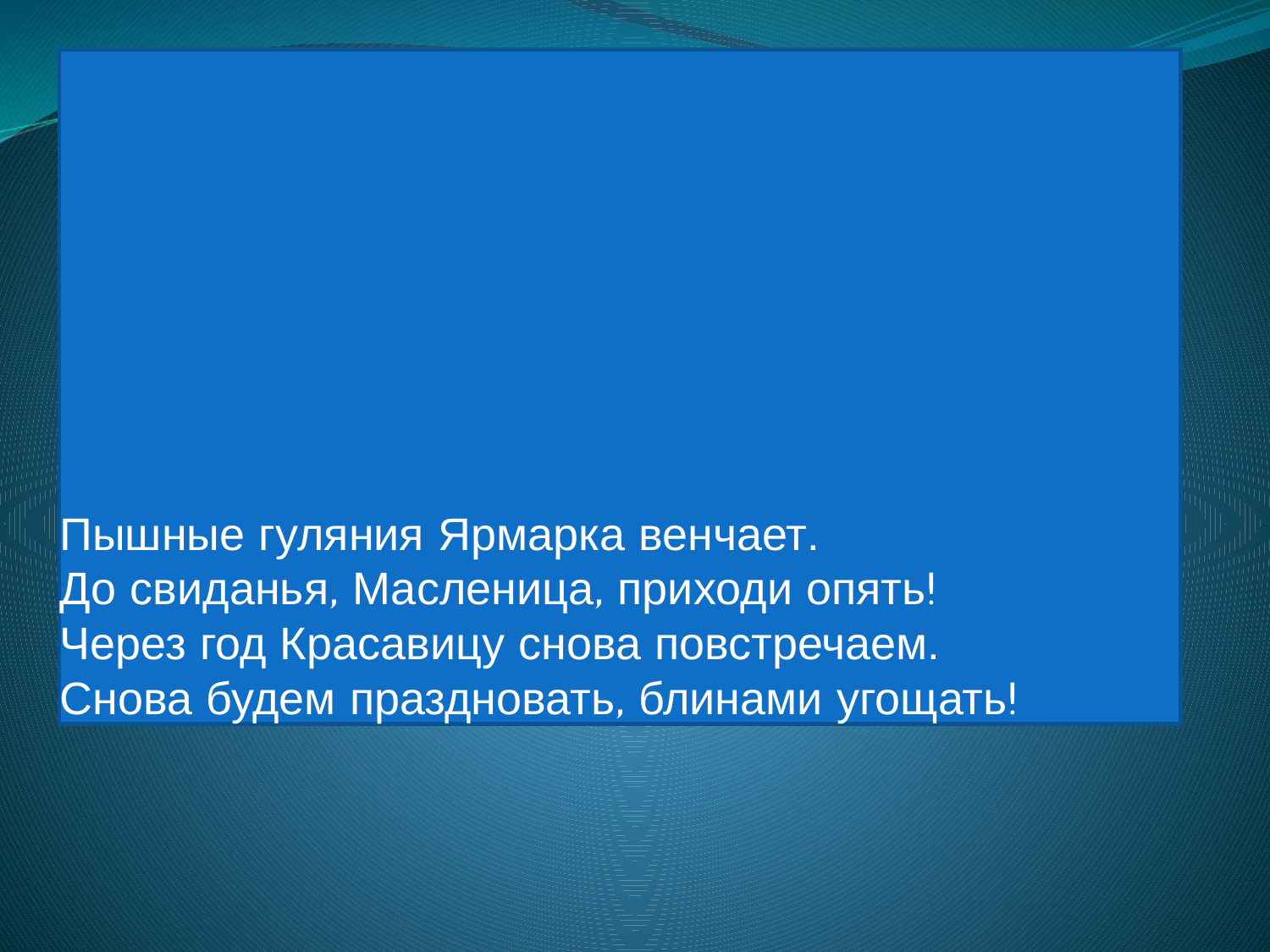

# Пышные гуляния Ярмарка венчает. До свиданья, Масленица, приходи опять! Через год Красавицу снова повстречаем. Снова будем праздновать, блинами угощать!